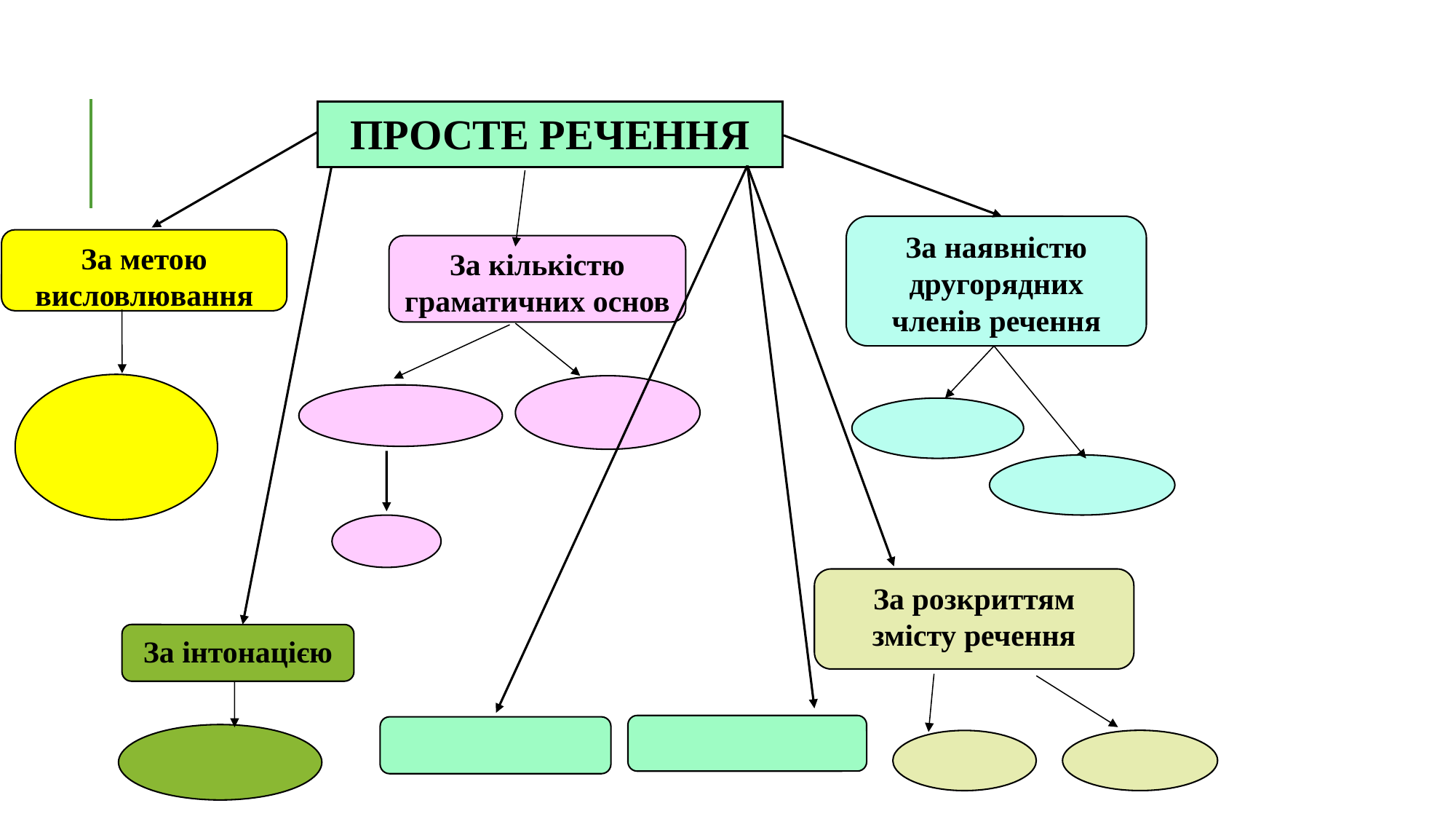

ПРОСТЕ РЕЧЕННЯ

За наявністю другорядних членів речення

За метою висловлювання

За кількістю граматичних основ

За розкриттям змісту речення

повне

За інтонацією